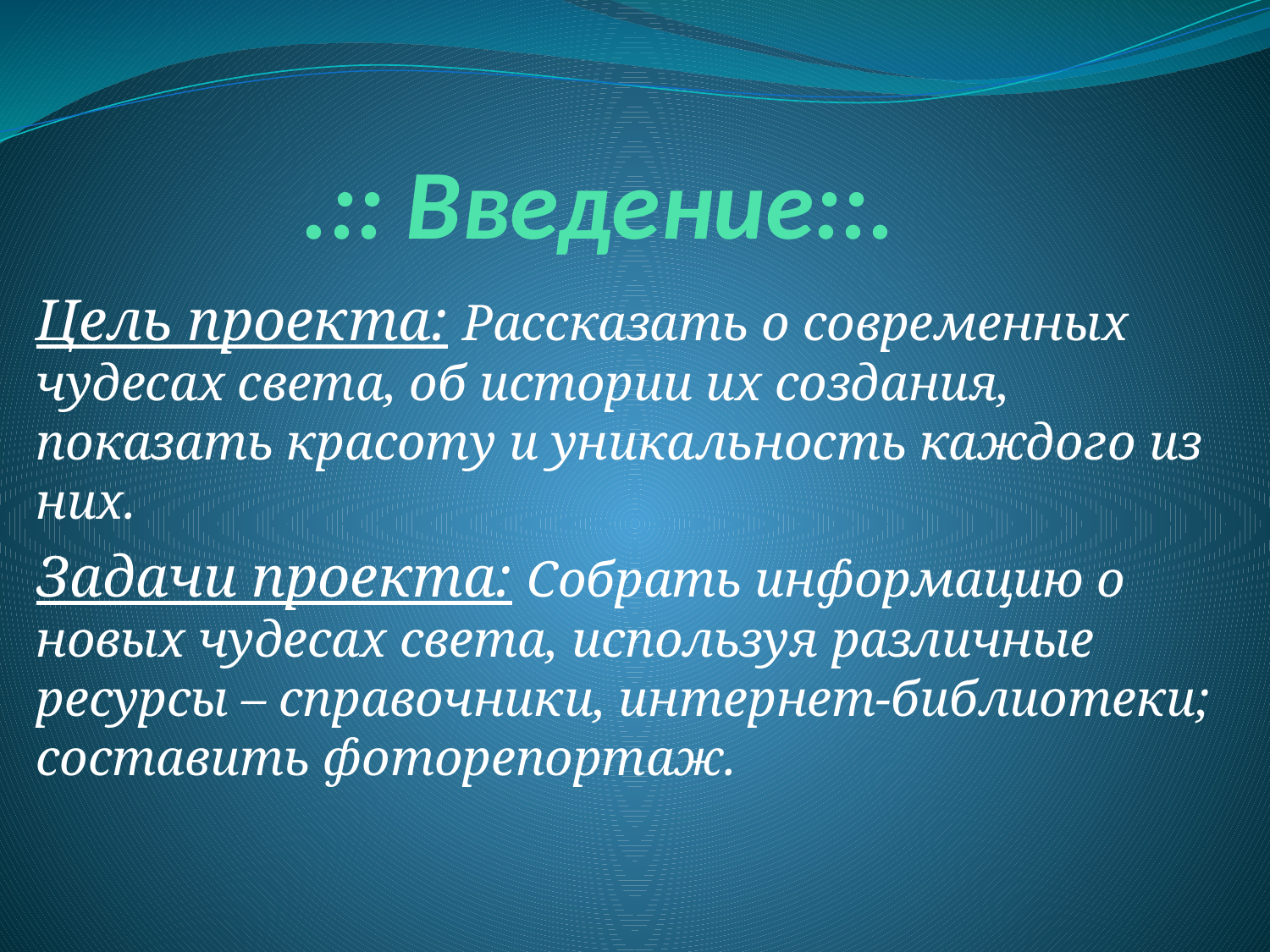

# .:: Введение::.
Цель проекта: Рассказать о современных чудесах света, об истории их создания, показать красоту и уникальность каждого из них.
Задачи проекта: Собрать информацию о новых чудесах света, используя различные ресурсы – справочники, интернет-библиотеки; составить фоторепортаж.